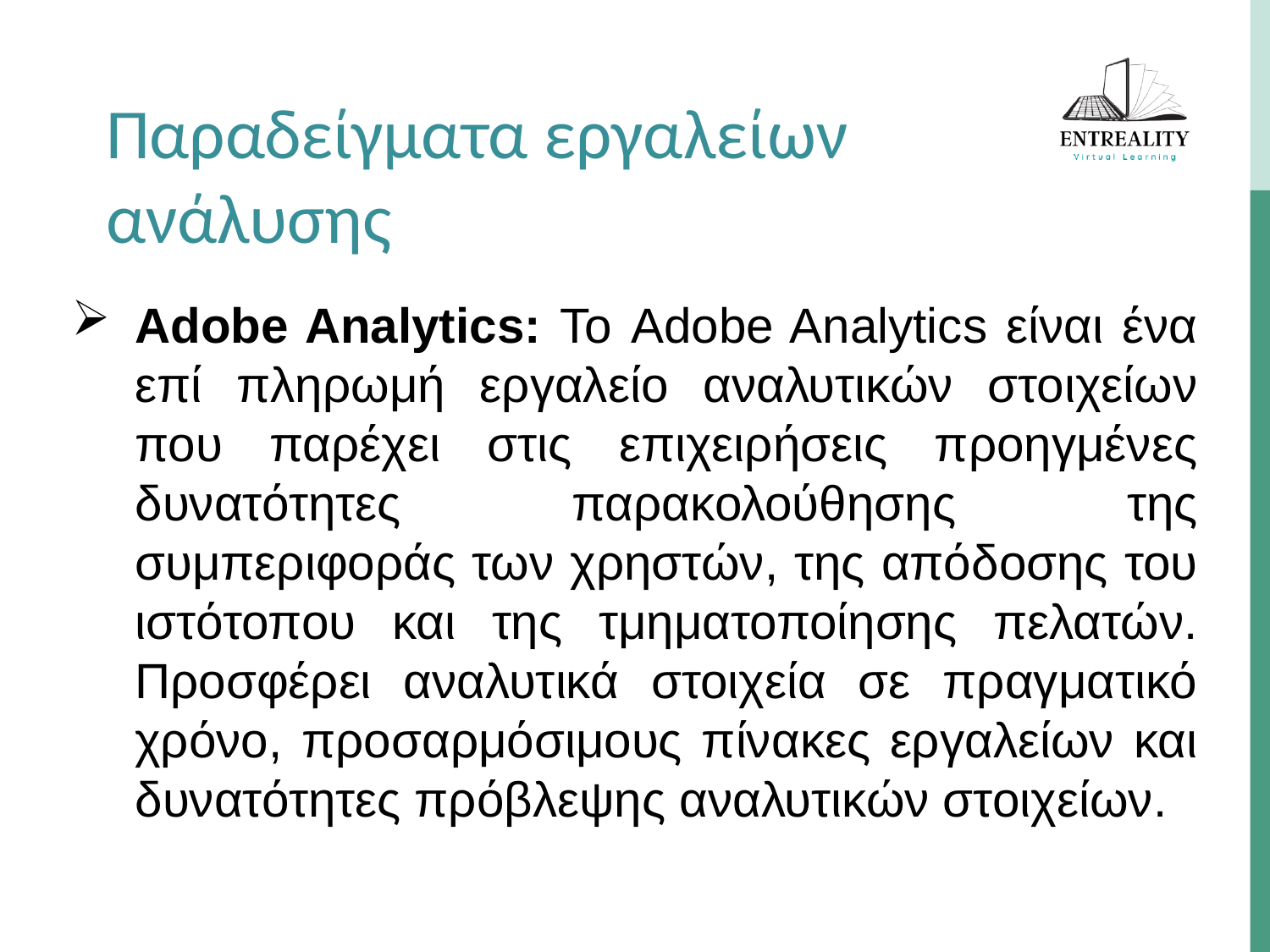

Παραδείγματα εργαλείων ανάλυσης

Adobe Analytics: Το Adobe Analytics είναι ένα επί πληρωμή εργαλείο αναλυτικών στοιχείων που παρέχει στις επιχειρήσεις προηγμένες δυνατότητες παρακολούθησης της συμπεριφοράς των χρηστών, της απόδοσης του ιστότοπου και της τμηματοποίησης πελατών. Προσφέρει αναλυτικά στοιχεία σε πραγματικό χρόνο, προσαρμόσιμους πίνακες εργαλείων και δυνατότητες πρόβλεψης αναλυτικών στοιχείων.